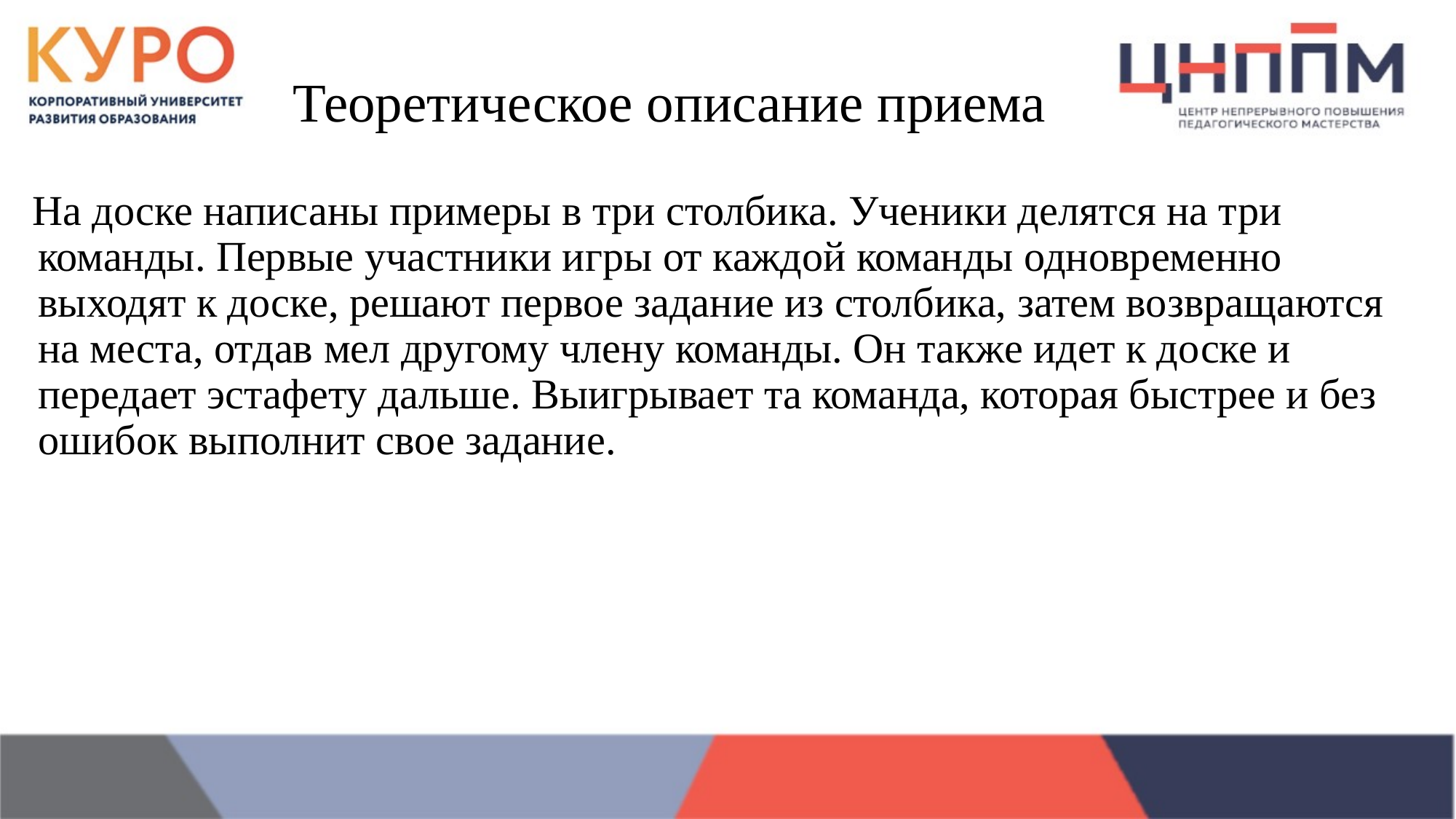

# Теоретическое описание приема
На доске написаны примеры в три столбика. Ученики делятся на три команды. Первые участники игры от каждой команды одновременно выходят к доске, решают первое задание из столбика, затем возвращаются на места, отдав мел другому члену команды. Он также идет к доске и передает эстафету дальше. Выигрывает та команда, которая быстрее и без ошибок выполнит свое задание.